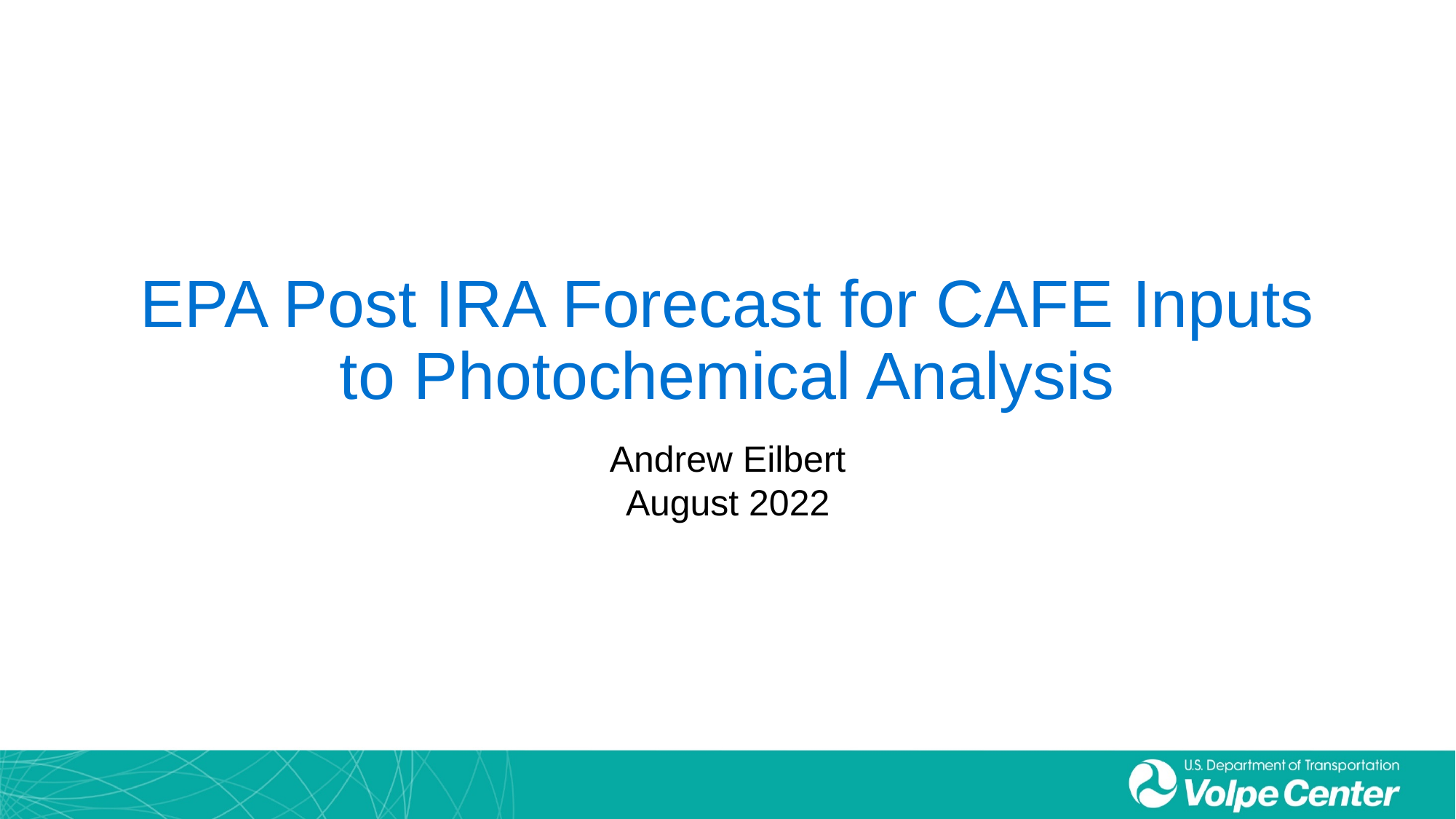

# EPA Post IRA Forecast for CAFE Inputs to Photochemical Analysis
Andrew Eilbert
August 2022